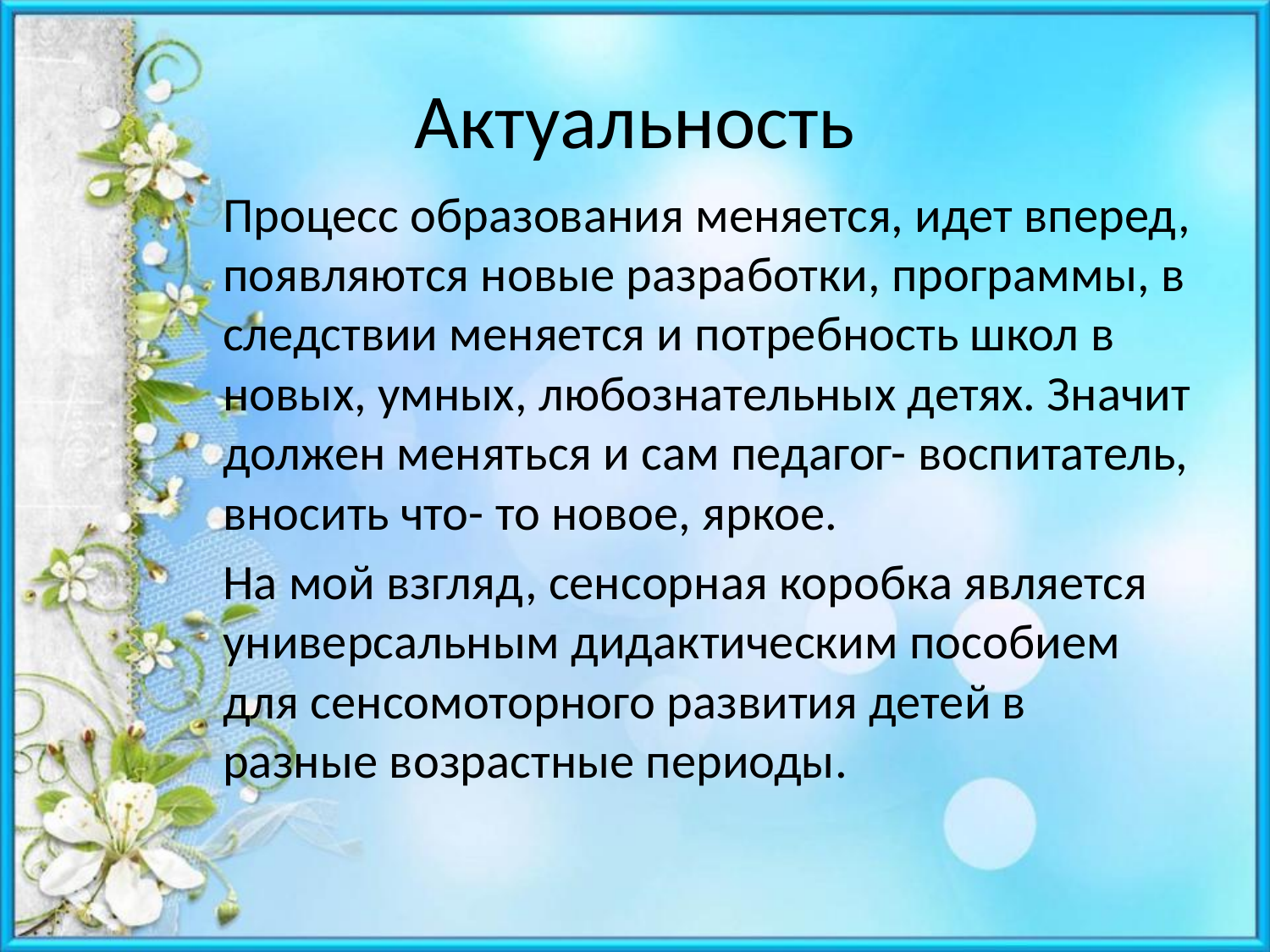

# Актуальность
	Процесс образования меняется, идет вперед, появляются новые разработки, программы, в следствии меняется и потребность школ в новых, умных, любознательных детях. Значит должен меняться и сам педагог- воспитатель, вносить что- то новое, яркое.
	На мой взгляд, сенсорная коробка является универсальным дидактическим пособием для сенсомоторного развития детей в разные возрастные периоды.